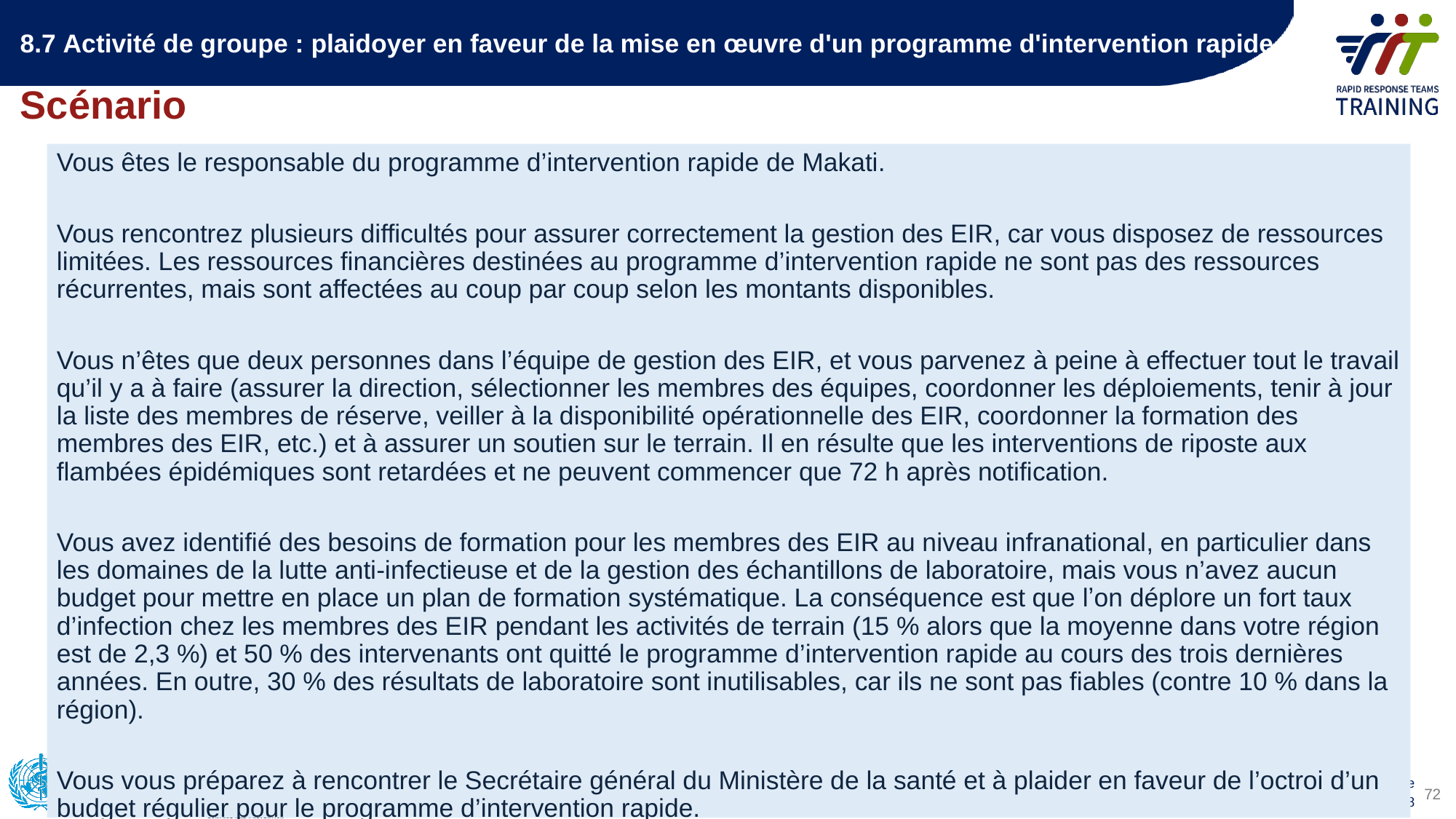

8.7 Activité de groupe : plaidoyer en faveur de la mise en œuvre d'un programme d'intervention rapide
# Scénario
Vous êtes le responsable du programme d’intervention rapide de Makati.

Vous rencontrez plusieurs difficultés pour assurer correctement la gestion des EIR, car vous disposez de ressources limitées. Les ressources financières destinées au programme d’intervention rapide ne sont pas des ressources récurrentes, mais sont affectées au coup par coup selon les montants disponibles.

Vous n’êtes que deux personnes dans l’équipe de gestion des EIR, et vous parvenez à peine à effectuer tout le travail qu’il y a à faire (assurer la direction, sélectionner les membres des équipes, coordonner les déploiements, tenir à jour la liste des membres de réserve, veiller à la disponibilité opérationnelle des EIR, coordonner la formation des membres des EIR, etc.) et à assurer un soutien sur le terrain. Il en résulte que les interventions de riposte aux flambées épidémiques sont retardées et ne peuvent commencer que 72 h après notification.

Vous avez identifié des besoins de formation pour les membres des EIR au niveau infranational, en particulier dans les domaines de la lutte anti-infectieuse et de la gestion des échantillons de laboratoire, mais vous n’avez aucun budget pour mettre en place un plan de formation systématique. La conséquence est que lʼon déplore un fort taux d’infection chez les membres des EIR pendant les activités de terrain (15 % alors que la moyenne dans votre région est de 2,3 %) et 50 % des intervenants ont quitté le programme d’intervention rapide au cours des trois dernières années. En outre, 30 % des résultats de laboratoire sont inutilisables, car ils ne sont pas fiables (contre 10 % dans la région).

Vous vous préparez à rencontrer le Secrétaire général du Ministère de la santé et à plaider en faveur de l’octroi d’un budget régulier pour le programme d’intervention rapide.

72